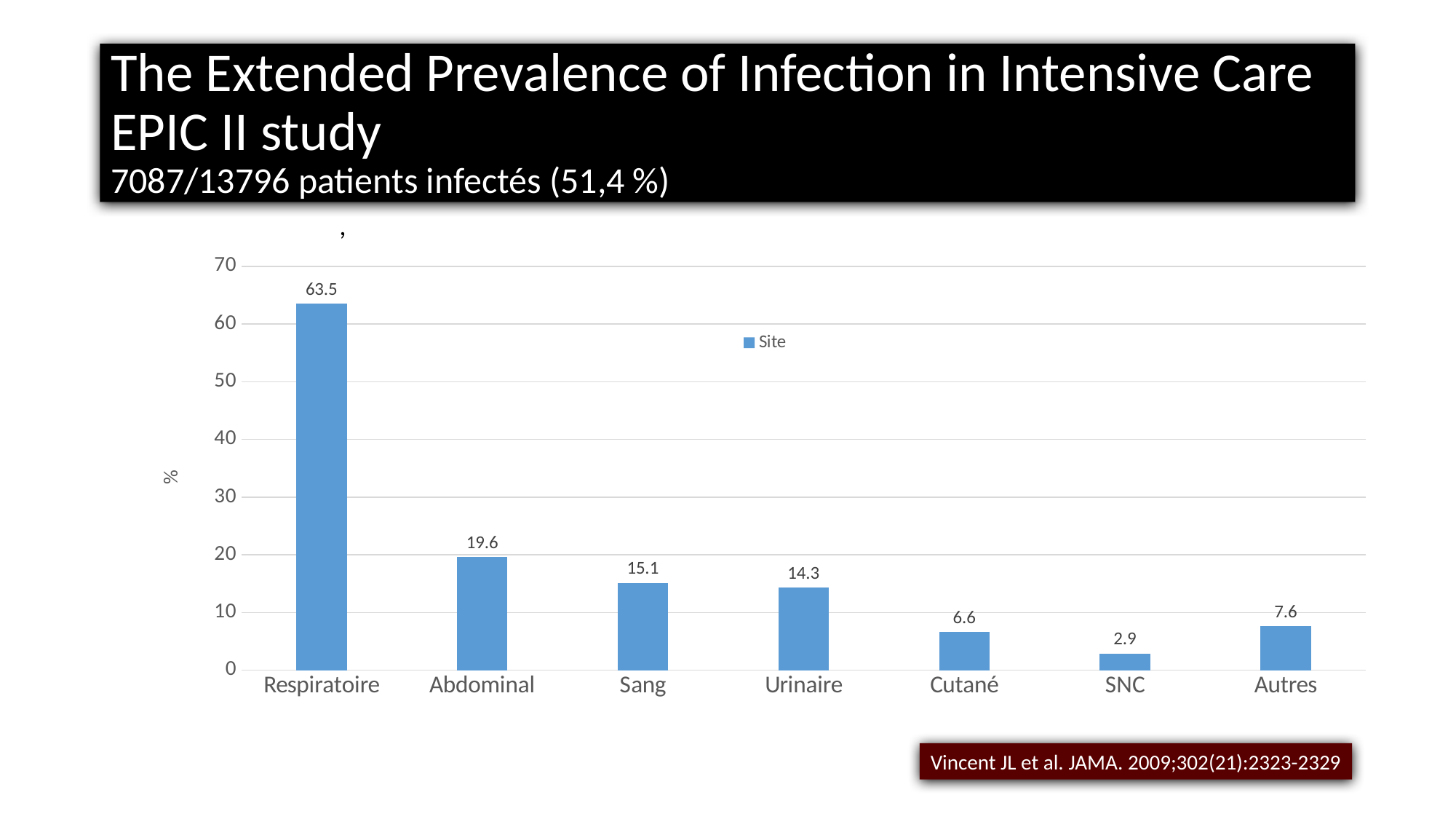

# The Extended Prevalence of Infection in Intensive Care EPIC II study 7087/13796 patients infectés (51,4 %)
,

### Chart

| Category | Site |
|---|---|
| Respiratoire | 63.5 |
| Abdominal | 19.6 |
| Sang | 15.1 |
| Urinaire | 14.3 |
| Cutané | 6.6 |
| SNC | 2.9 |
| Autres | 7.6 |
Vincent JL et al. JAMA. 2009;302(21):2323-2329